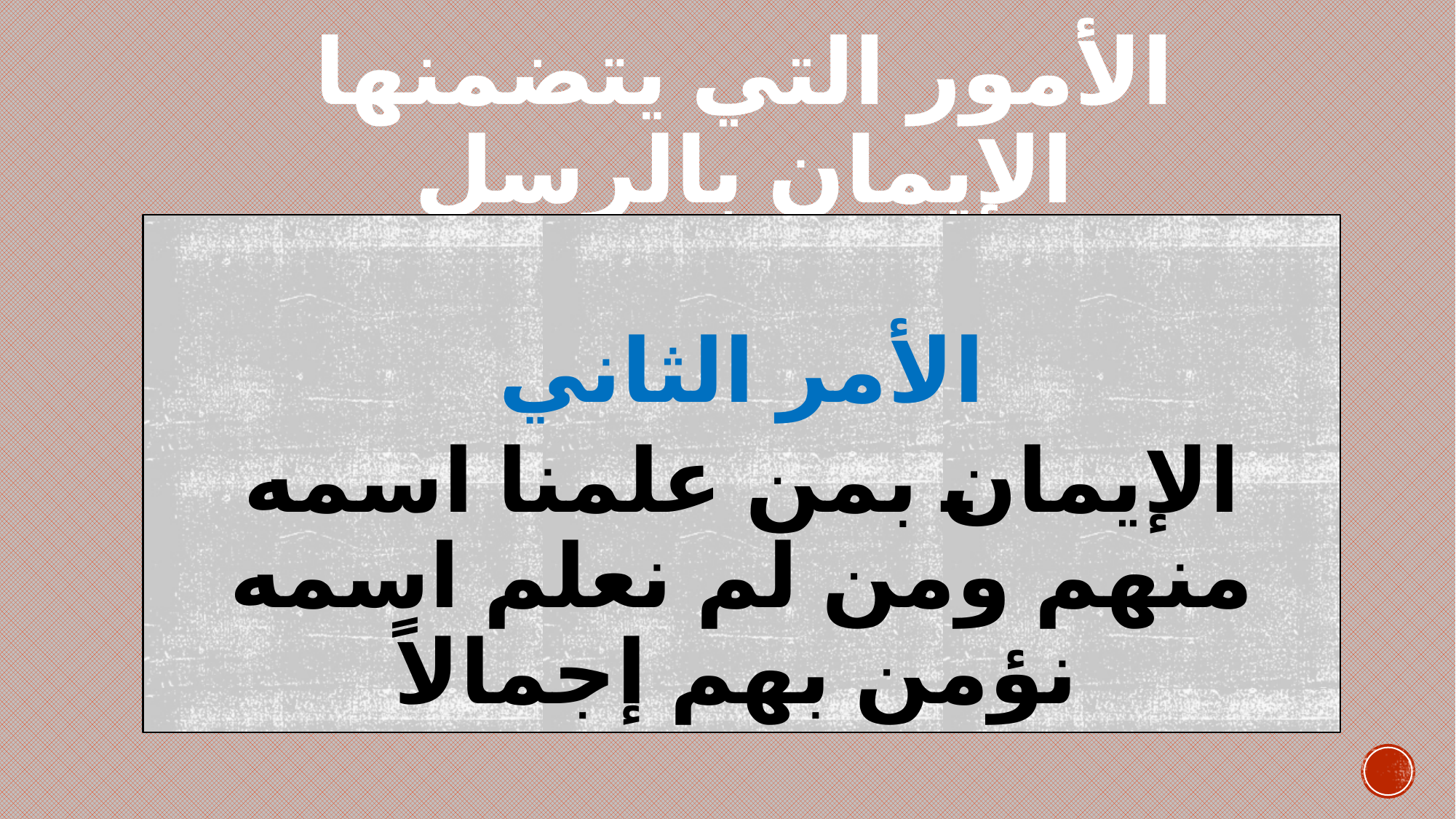

# الأمور التي يتضمنها الإيمان بالرسل

الأمر الثاني
الإيمان بمن علمنا اسمه منهم ومن لم نعلم اسمه نؤمن بهم إجمالاً